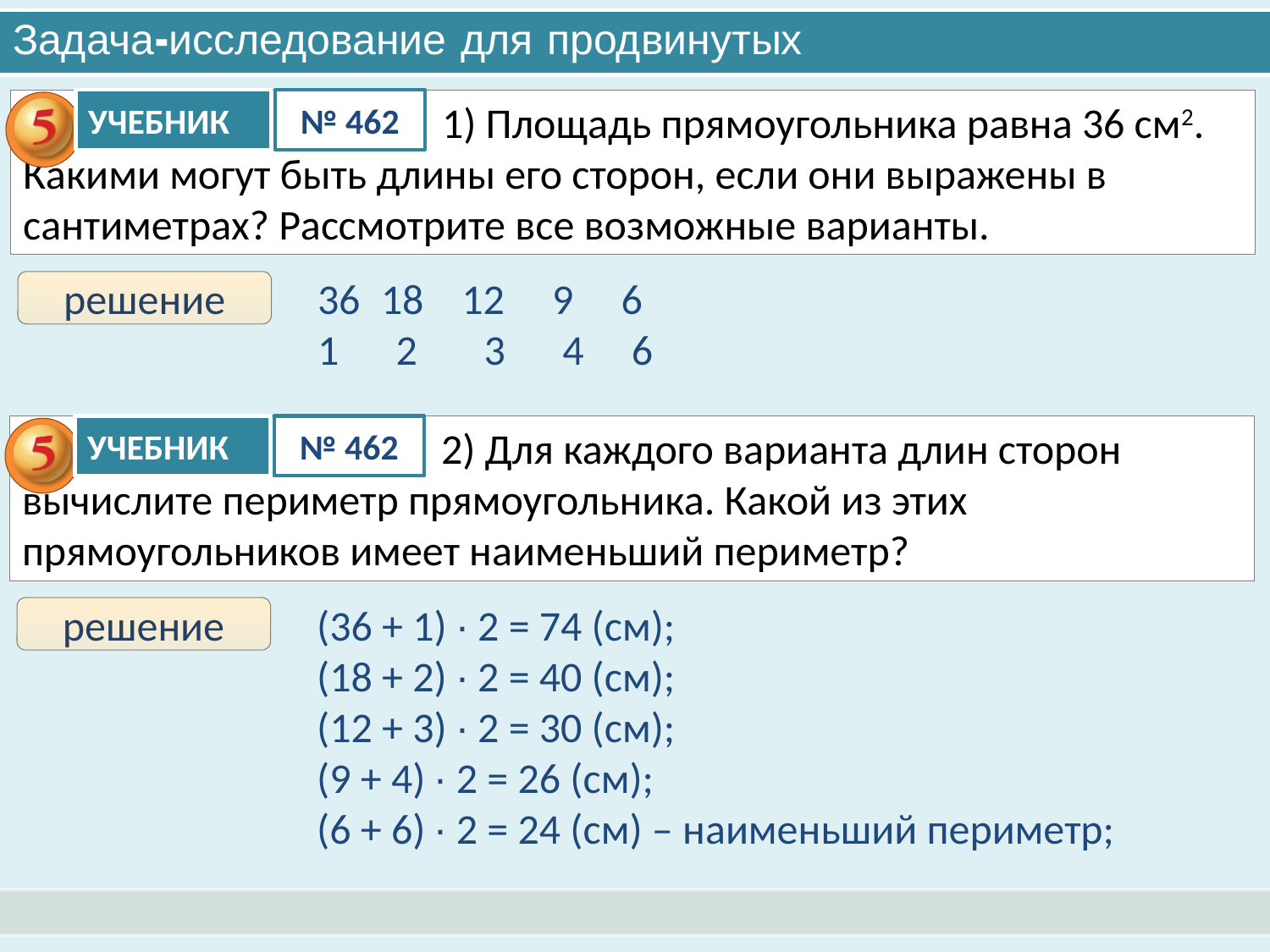

# Задача-исследование для продвинутых

                                            1) Площадь прямоугольника равна 36 см2. Какими могут быть длины его сторон, если они выражены в сантиметрах? Рассмотрите все возможные варианты.
УЧЕБНИК
№ 462

18    12     9     6
1      2       3      4     6
решение
                                            2) Для каждого варианта длин сторон вычислите периметр прямоугольника. Какой из этих прямоугольников имеет наименьший периметр?
УЧЕБНИК
№ 462

(36 + 1) ∙ 2 = 74 (см);
(18 + 2) ∙ 2 = 40 (см);
(12 + 3) ∙ 2 = 30 (см);
(9 + 4) ∙ 2 = 26 (см);
(6 + 6) ∙ 2 = 24 (см) – наименьший периметр;

решение